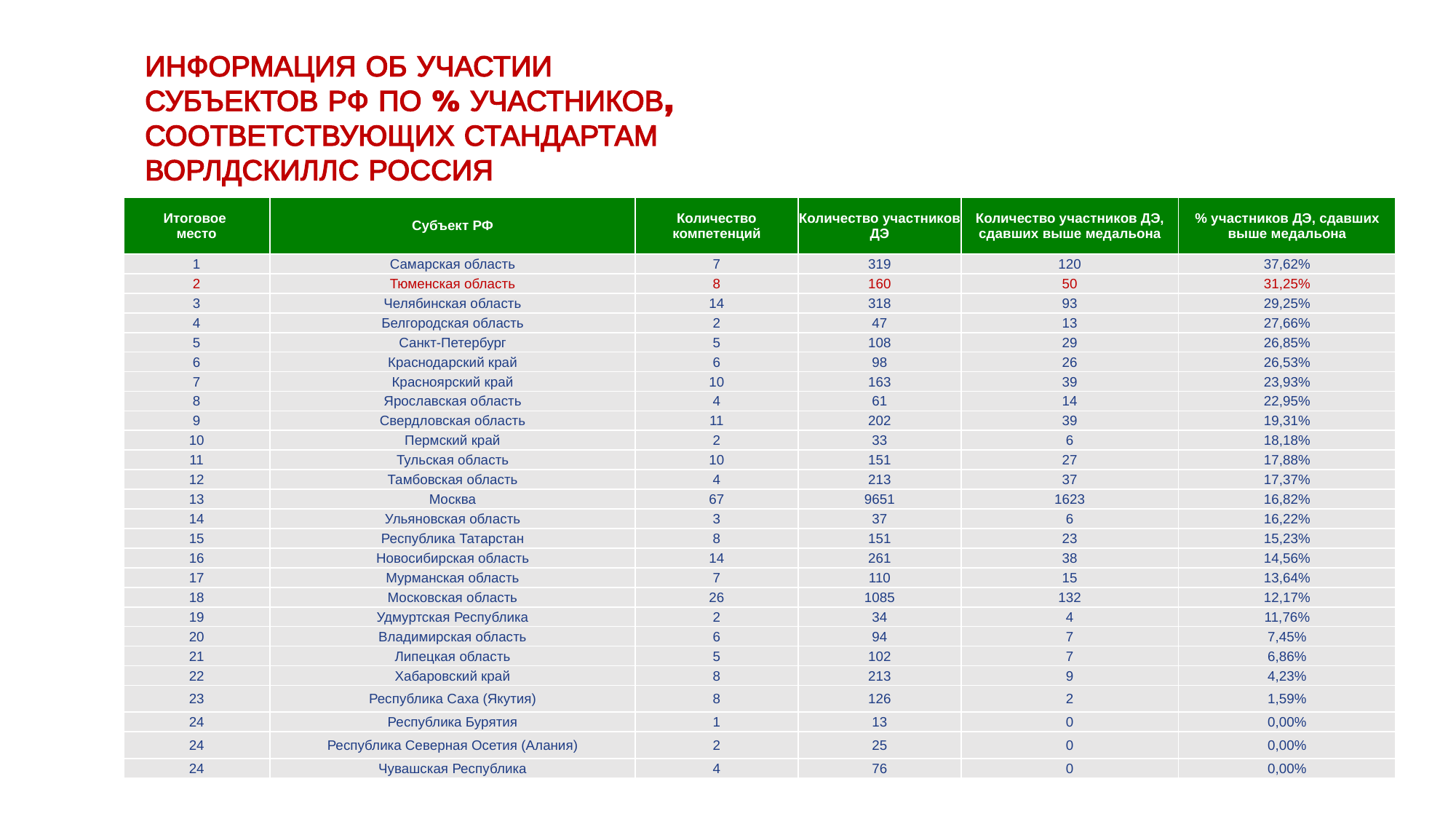

ИНФОРМАЦИЯ ОБ УЧАСТИИ
СУБЪЕКТОВ РФ ПО % УЧАСТНИКОВ,
СООТВЕТСТВУЮЩИХ СТАНДАРТАМ ВОРЛДСКИЛЛС РОССИЯ
| Итоговое место | Субъект РФ | Количество компетенций | Количество участников ДЭ | Количество участников ДЭ, сдавших выше медальона | % участников ДЭ, сдавших выше медальона |
| --- | --- | --- | --- | --- | --- |
| 1 | Самарская область | 7 | 319 | 120 | 37,62% |
| 2 | Тюменская область | 8 | 160 | 50 | 31,25% |
| 3 | Челябинская область | 14 | 318 | 93 | 29,25% |
| 4 | Белгородская область | 2 | 47 | 13 | 27,66% |
| 5 | Санкт-Петербург | 5 | 108 | 29 | 26,85% |
| 6 | Краснодарский край | 6 | 98 | 26 | 26,53% |
| 7 | Красноярский край | 10 | 163 | 39 | 23,93% |
| 8 | Ярославская область | 4 | 61 | 14 | 22,95% |
| 9 | Свердловская область | 11 | 202 | 39 | 19,31% |
| 10 | Пермский край | 2 | 33 | 6 | 18,18% |
| 11 | Тульская область | 10 | 151 | 27 | 17,88% |
| 12 | Тамбовская область | 4 | 213 | 37 | 17,37% |
| 13 | Москва | 67 | 9651 | 1623 | 16,82% |
| 14 | Ульяновская область | 3 | 37 | 6 | 16,22% |
| 15 | Республика Татарстан | 8 | 151 | 23 | 15,23% |
| 16 | Новосибирская область | 14 | 261 | 38 | 14,56% |
| 17 | Мурманская область | 7 | 110 | 15 | 13,64% |
| 18 | Московская область | 26 | 1085 | 132 | 12,17% |
| 19 | Удмуртская Республика | 2 | 34 | 4 | 11,76% |
| 20 | Владимирская область | 6 | 94 | 7 | 7,45% |
| 21 | Липецкая область | 5 | 102 | 7 | 6,86% |
| 22 | Хабаровский край | 8 | 213 | 9 | 4,23% |
| 23 | Республика Саха (Якутия) | 8 | 126 | 2 | 1,59% |
| 24 | Республика Бурятия | 1 | 13 | 0 | 0,00% |
| 24 | Республика Северная Осетия (Алания) | 2 | 25 | 0 | 0,00% |
| 24 | Чувашская Республика | 4 | 76 | 0 | 0,00% |
9